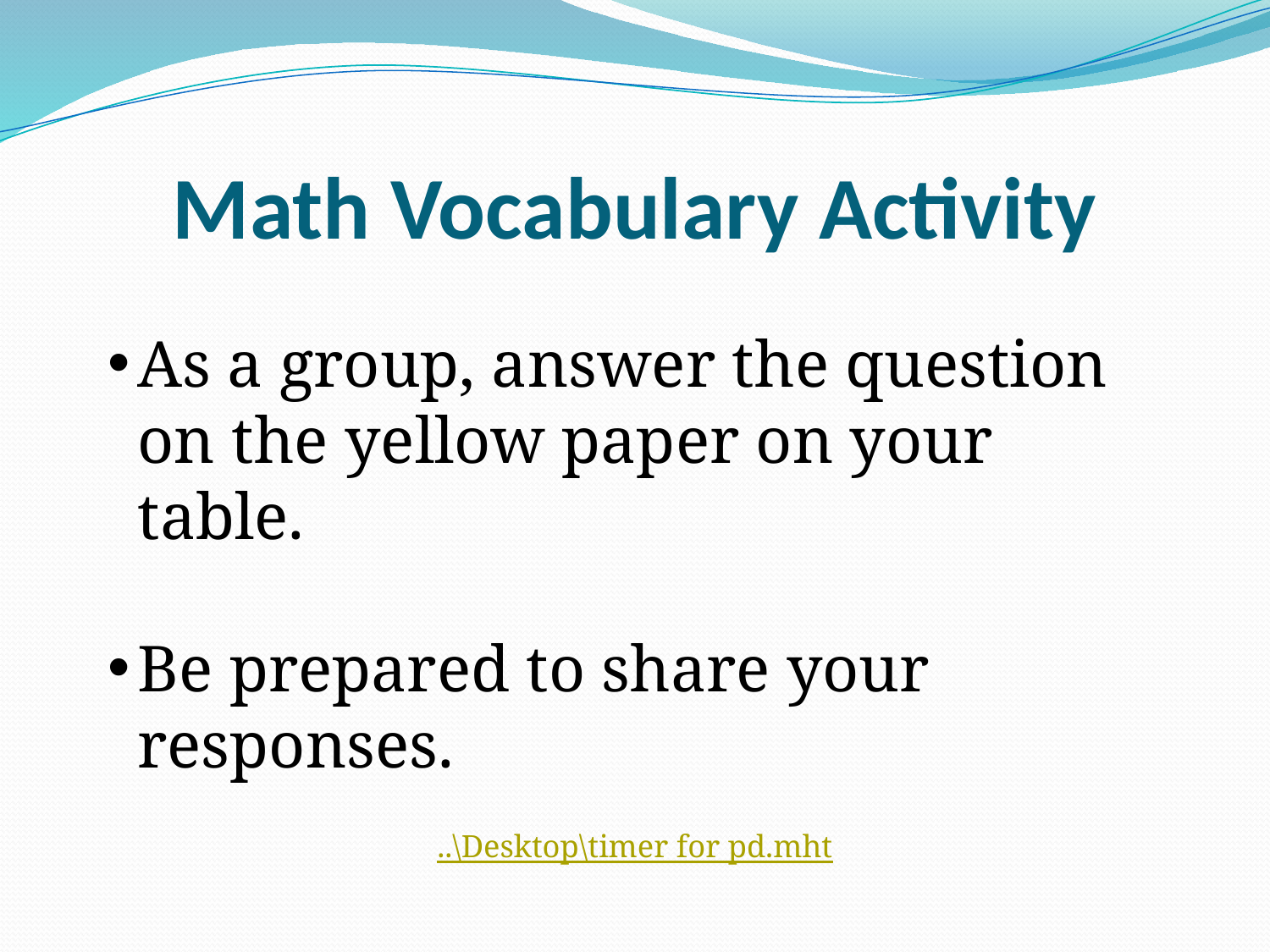

# Math Vocabulary Activity
As a group, answer the question on the yellow paper on your table.

Be prepared to share your responses.

..\Desktop\timer for pd.mht